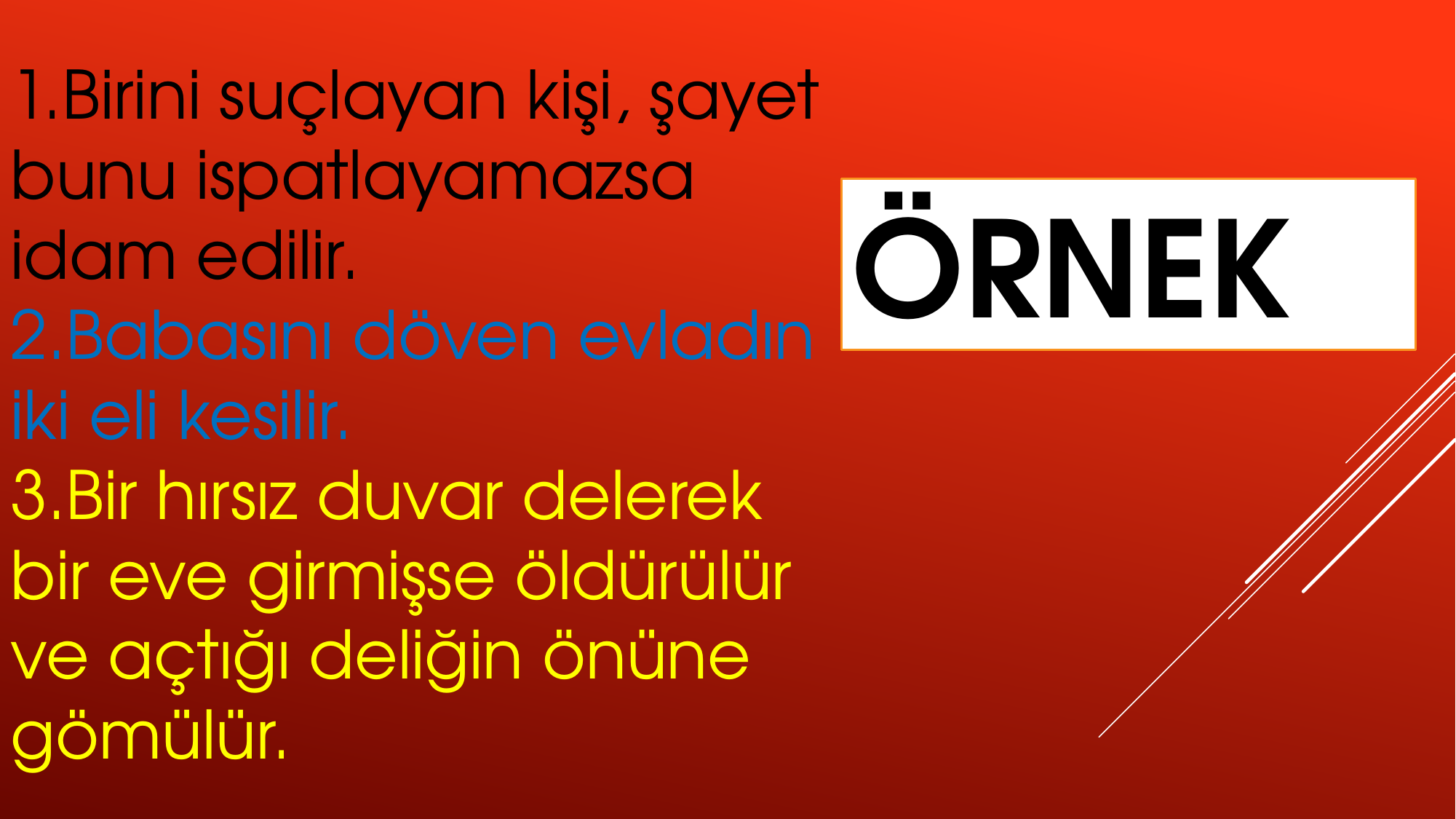

1.Birini suçlayan kişi, şayet bunu ispatlayamazsa idam edilir.
2.Babasını döven evladın iki eli kesilir.
3.Bir hırsız duvar delerek bir eve girmişse öldürülür ve açtığı deliğin önüne gömülür.
ÖRNEK